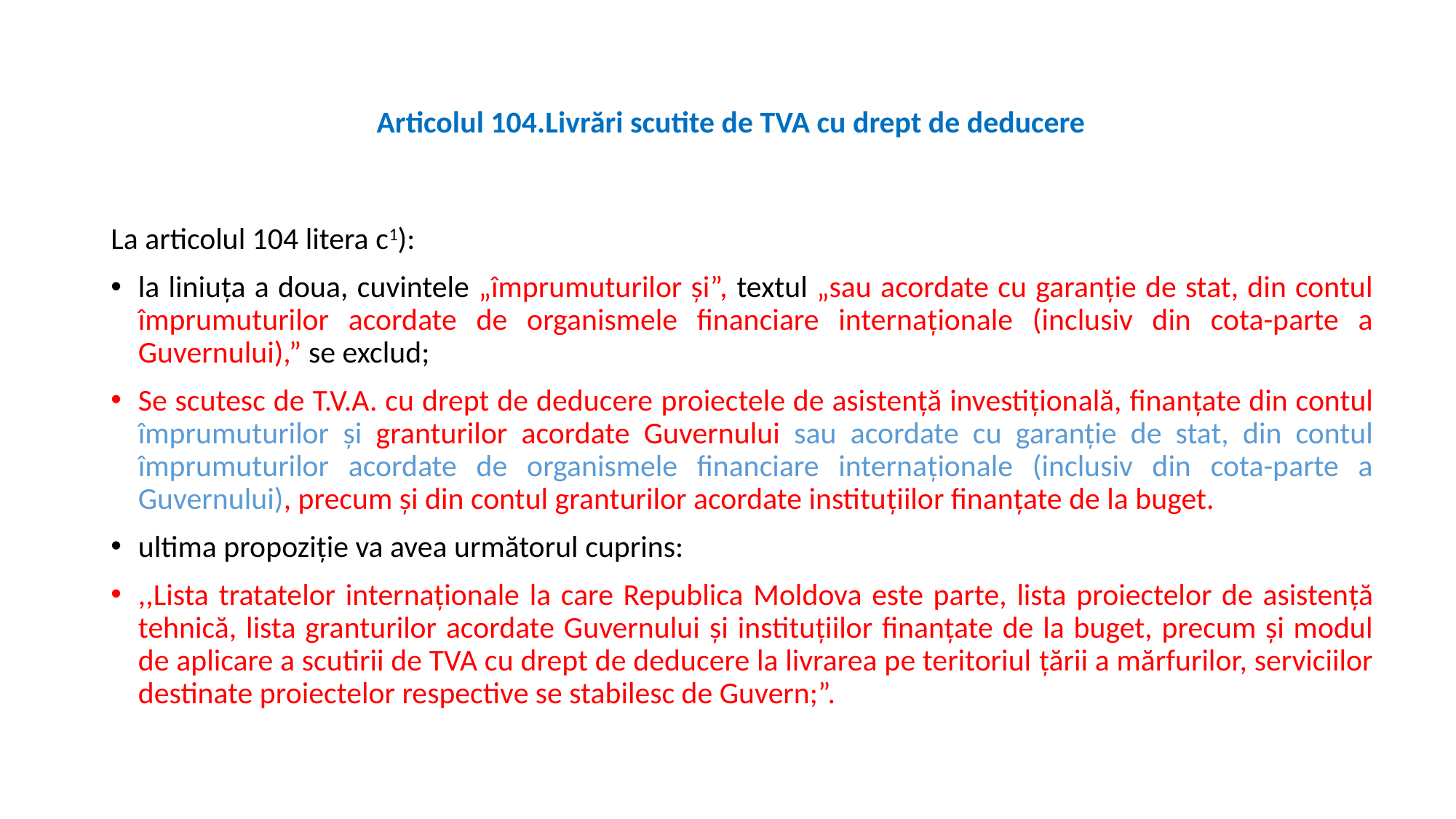

# Articolul 104.Livrări scutite de TVA cu drept de deducere
La articolul 104 litera c1):
la liniuța a doua, cuvintele „împrumuturilor şi”, textul „sau acordate cu garanție de stat, din contul împrumuturilor acordate de organismele financiare internaţionale (inclusiv din cota-parte a Guvernului),” se exclud;
Se scutesc de T.V.A. cu drept de deducere proiectele de asistenţă investiţională, finanţate din contul împrumuturilor şi granturilor acordate Guvernului sau acordate cu garanţie de stat, din contul împrumuturilor acordate de organismele financiare internaţionale (inclusiv din cota-parte a Guvernului), precum şi din contul granturilor acordate instituţiilor finanţate de la buget.
ultima propoziție va avea următorul cuprins:
,,Lista tratatelor internaţionale la care Republica Moldova este parte, lista proiectelor de asistenţă tehnică, lista granturilor acordate Guvernului și instituțiilor finanțate de la buget, precum şi modul de aplicare a scutirii de TVA cu drept de deducere la livrarea pe teritoriul ţării a mărfurilor, serviciilor destinate proiectelor respective se stabilesc de Guvern;”.